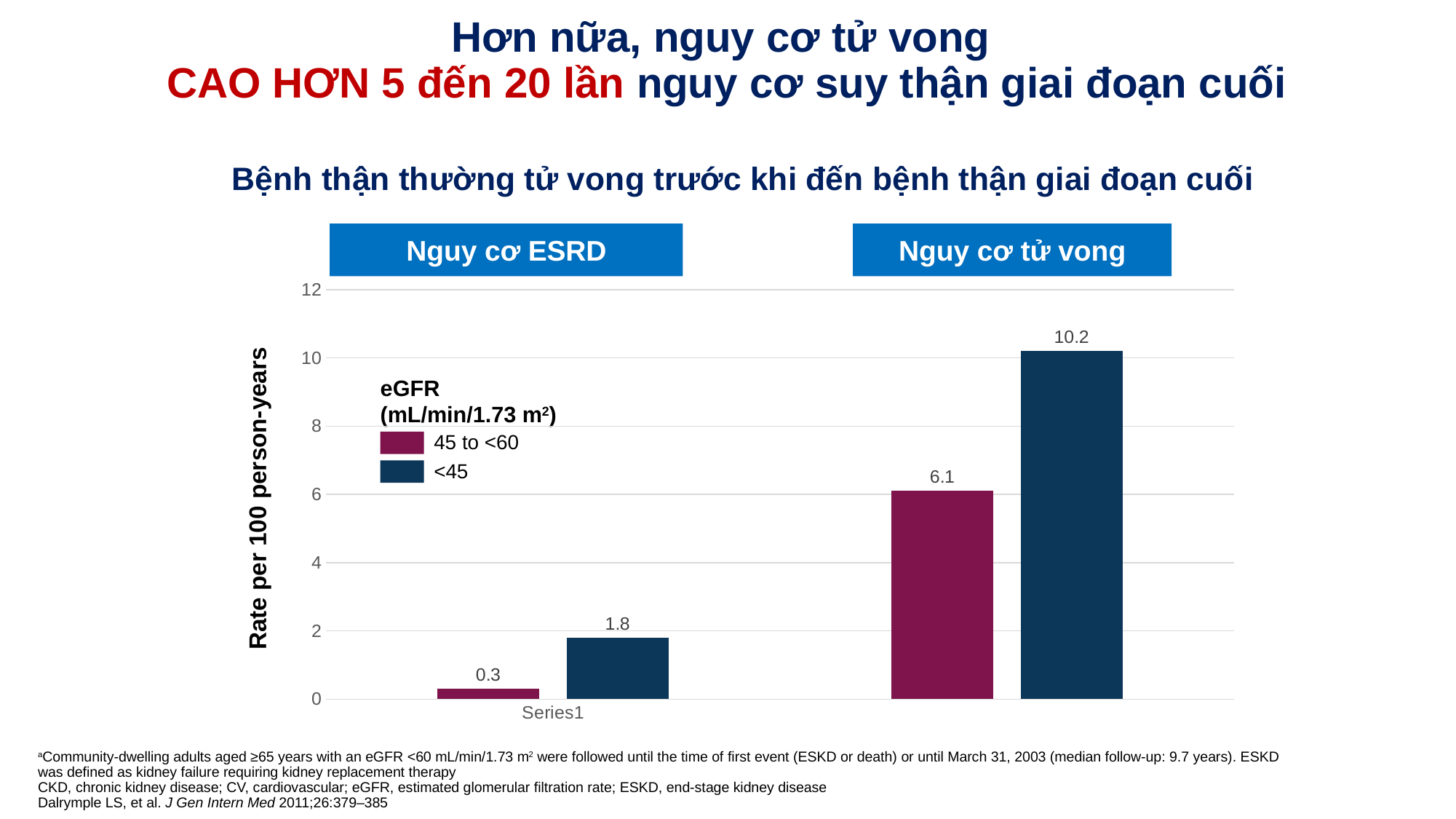

# Hơn nữa, nguy cơ tử vong CAO HƠN 5 đến 20 lần nguy cơ suy thận giai đoạn cuối
Bệnh thận thường tử vong trước khi đến bệnh thận giai đoạn cuối
Nguy cơ ESRD
Nguy cơ tử vong

### Chart

| Category | ESRD | Death |
|---|---|---|
|  | 0.3 | 1.8 |
|  | 6.1 | 10.2 |
eGFR
(mL/min/1.73 m2)
45 to <60

<45

Rate per 100 person-years
aCommunity-dwelling adults aged ≥65 years with an eGFR <60 mL/min/1.73 m2 were followed until the time of first event (ESKD or death) or until March 31, 2003 (median follow-up: 9.7 years). ESKD was defined as kidney failure requiring kidney replacement therapy
CKD, chronic kidney disease; CV, cardiovascular; eGFR, estimated glomerular filtration rate; ESKD, end-stage kidney disease
Dalrymple LS, et al. J Gen Intern Med 2011;26:379–385